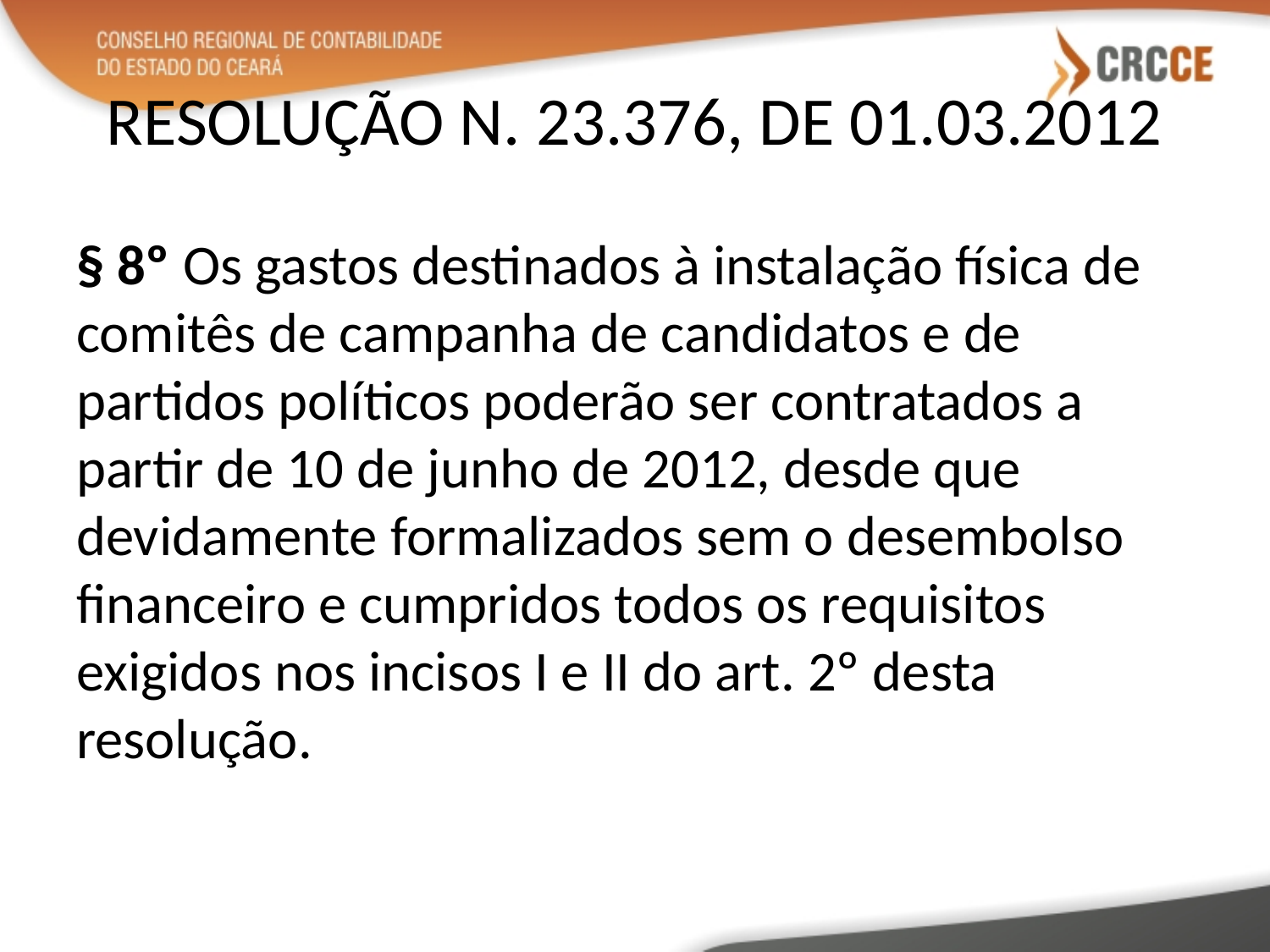

# RESOLUÇÃO N. 23.376, DE 01.03.2012
§ 8º Os gastos destinados à instalação física de comitês de campanha de candidatos e de partidos políticos poderão ser contratados a partir de 10 de junho de 2012, desde que devidamente formalizados sem o desembolso financeiro e cumpridos todos os requisitos exigidos nos incisos I e II do art. 2º desta resolução.